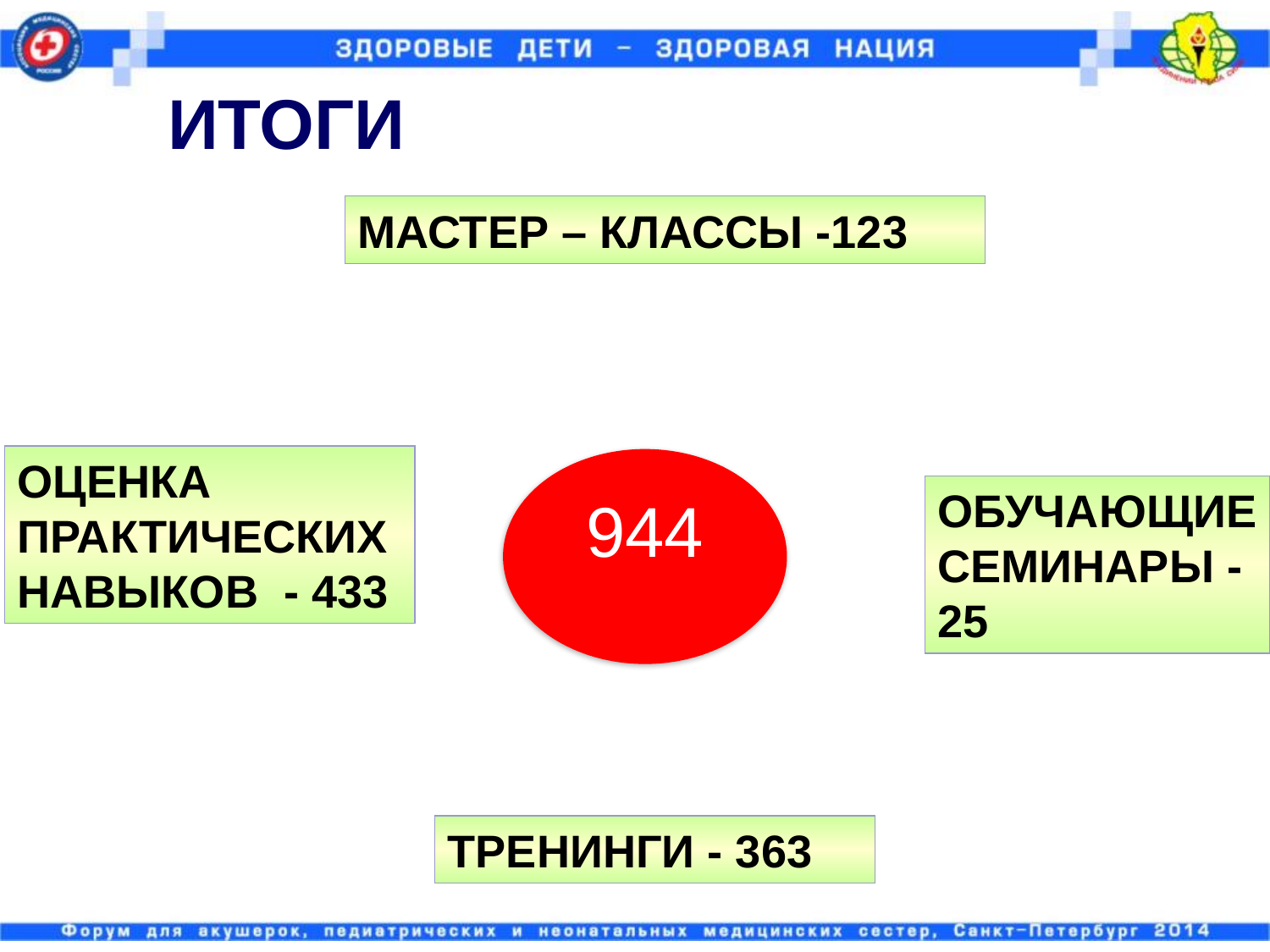

# ИТОГИ
МАСТЕР – КЛАССЫ -123

944
ОЦЕНКА ПРАКТИЧЕСКИХ НАВЫКОВ  - 433
ОБУЧАЮЩИЕ СЕМИНАРЫ - 25
ТРЕНИНГИ - 363